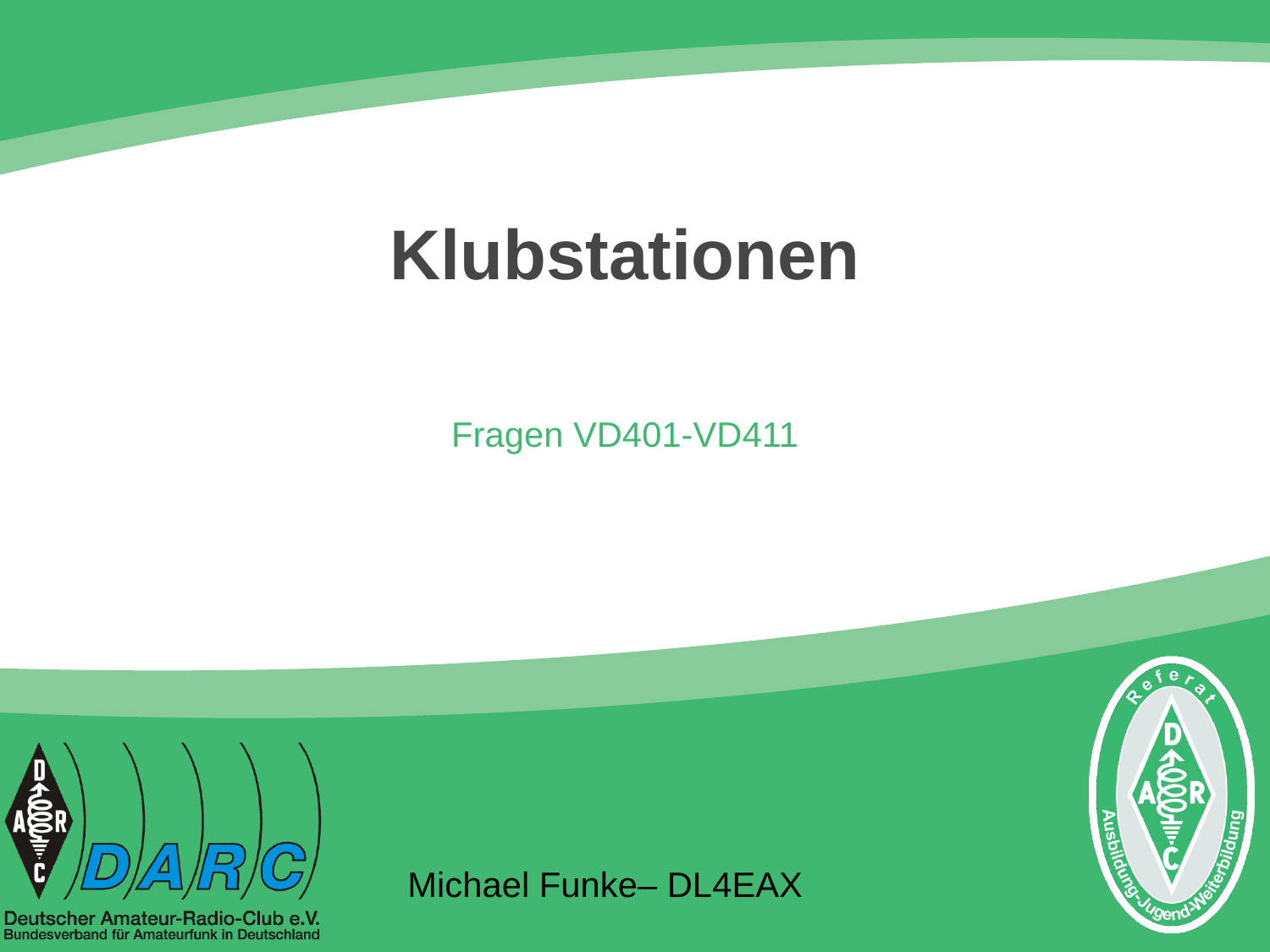

# Klubstationen
Fragen VD401-VD411
Michael Funke– DL4EAX